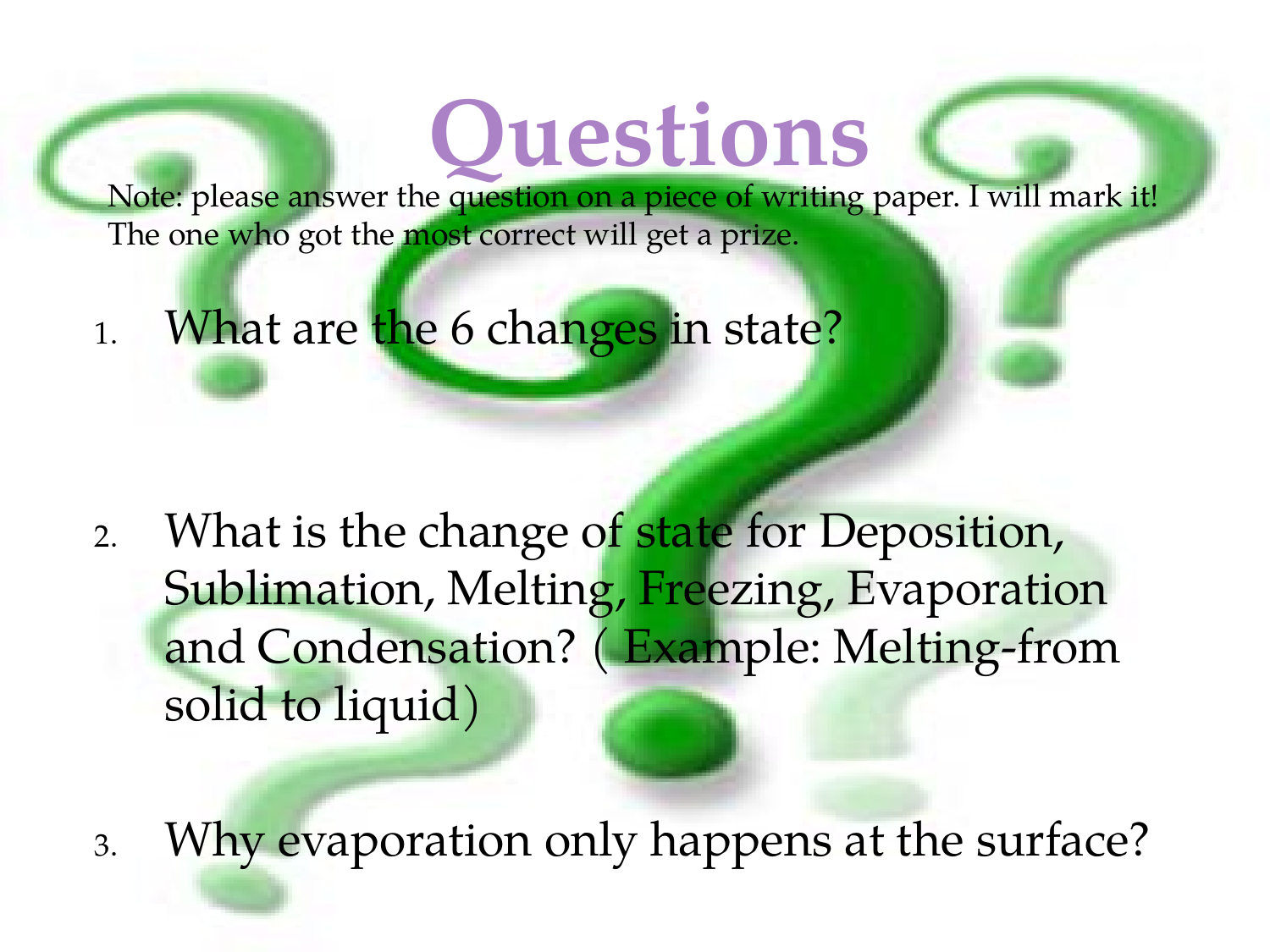

Questions

Note: please answer the question on a piece of writing paper. I will mark it! The one who got the most correct will get a prize.

What are the 6 changes in state?

What is the change of state for Deposition, Sublimation, Melting, Freezing, Evaporation and Condensation? ( Example: Melting-from solid to liquid)

Why evaporation only happens at the surface?